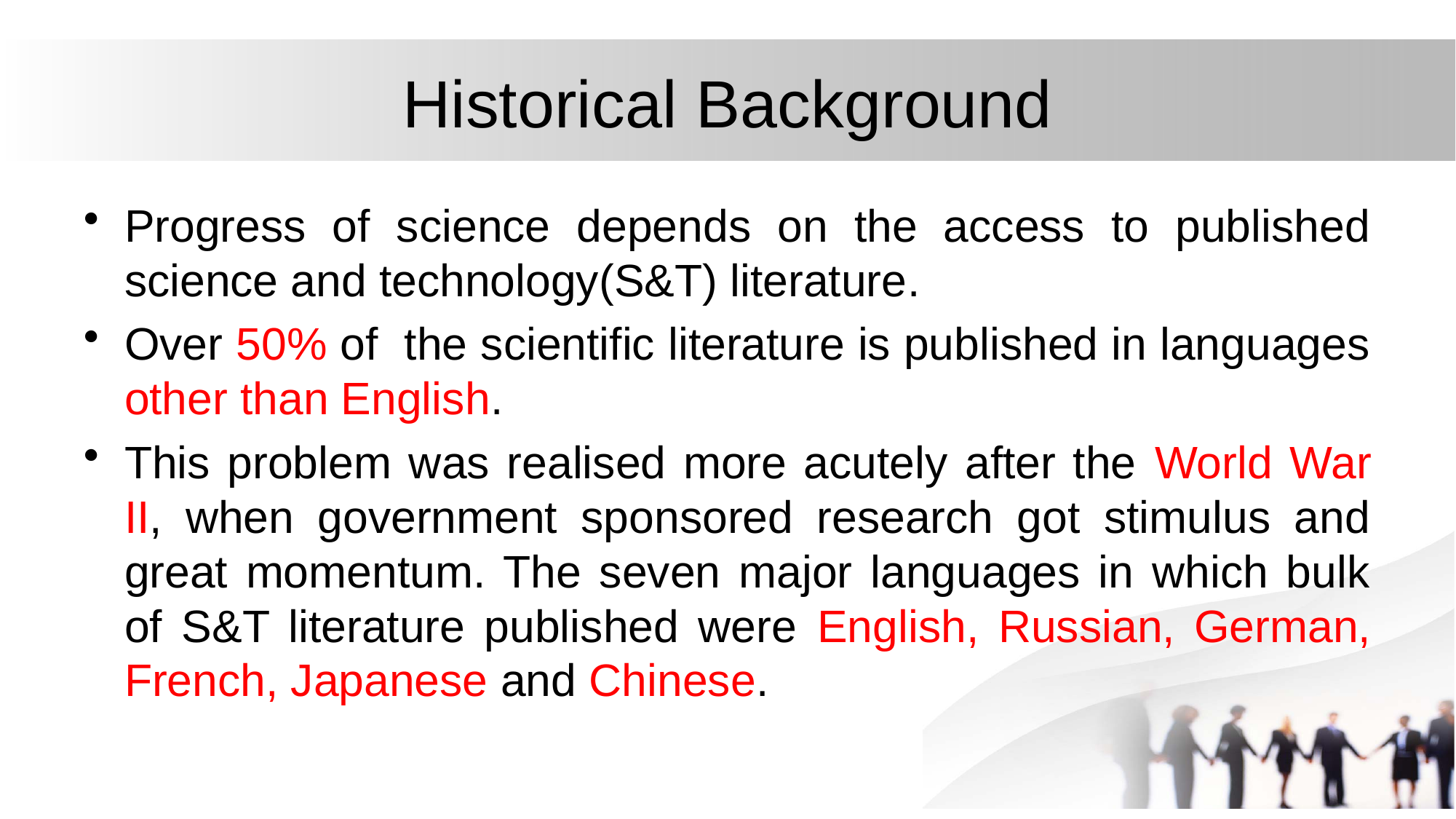

# Historical Background
Progress of science depends on the access to published science and technology(S&T) literature.
Over 50% of  the scientific literature is published in languages other than English.
This problem was realised more acutely after the World War II, when government sponsored research got stimulus and great momentum. The seven major languages in which bulk of S&T literature published were English, Russian, German, French, Japanese and Chinese.